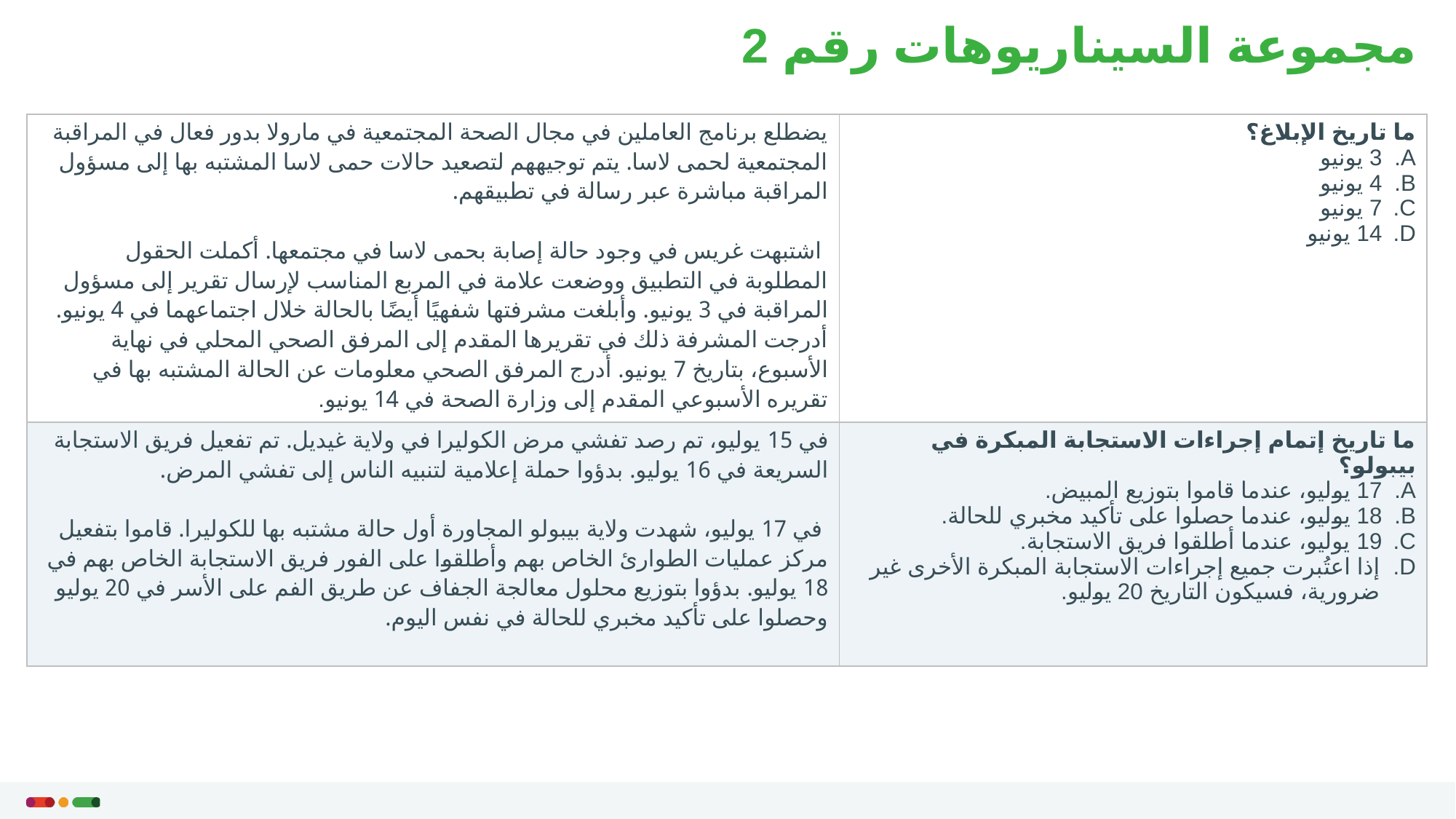

# مجموعة السيناريوهات رقم 2
| يضطلع برنامج العاملين في مجال الصحة المجتمعية في مارولا بدور فعال في المراقبة المجتمعية لحمى لاسا. يتم توجيههم لتصعيد حالات حمى لاسا المشتبه بها إلى مسؤول المراقبة مباشرة عبر رسالة في تطبيقهم.   اشتبهت غريس في وجود حالة إصابة بحمى لاسا في مجتمعها. أكملت الحقول المطلوبة في التطبيق ووضعت علامة في المربع المناسب لإرسال تقرير إلى مسؤول المراقبة في 3 يونيو. وأبلغت مشرفتها شفهيًا أيضًا بالحالة خلال اجتماعهما في 4 يونيو. أدرجت المشرفة ذلك في تقريرها المقدم إلى المرفق الصحي المحلي في نهاية الأسبوع، بتاريخ 7 يونيو. أدرج المرفق الصحي معلومات عن الحالة المشتبه بها في تقريره الأسبوعي المقدم إلى وزارة الصحة في 14 يونيو. | ما تاريخ الإبلاغ؟ 3 يونيو 4 يونيو 7 يونيو 14 يونيو |
| --- | --- |
| في 15 يوليو، تم رصد تفشي مرض الكوليرا في ولاية غيديل. تم تفعيل فريق الاستجابة السريعة في 16 يوليو. بدؤوا حملة إعلامية لتنبيه الناس إلى تفشي المرض.   في 17 يوليو، شهدت ولاية بيبولو المجاورة أول حالة مشتبه بها للكوليرا. قاموا بتفعيل مركز عمليات الطوارئ الخاص بهم وأطلقوا على الفور فريق الاستجابة الخاص بهم في 18 يوليو. بدؤوا بتوزيع محلول معالجة الجفاف عن طريق الفم على الأسر في 20 يوليو وحصلوا على تأكيد مخبري للحالة في نفس اليوم. | ما تاريخ إتمام إجراءات الاستجابة المبكرة في بيبولو؟ 17 يوليو، عندما قاموا بتوزيع المبيض. 18 يوليو، عندما حصلوا على تأكيد مخبري للحالة. 19 يوليو، عندما أطلقوا فريق الاستجابة. إذا اعتُبرت جميع إجراءات الاستجابة المبكرة الأخرى غير ضرورية، فسيكون التاريخ 20 يوليو. |